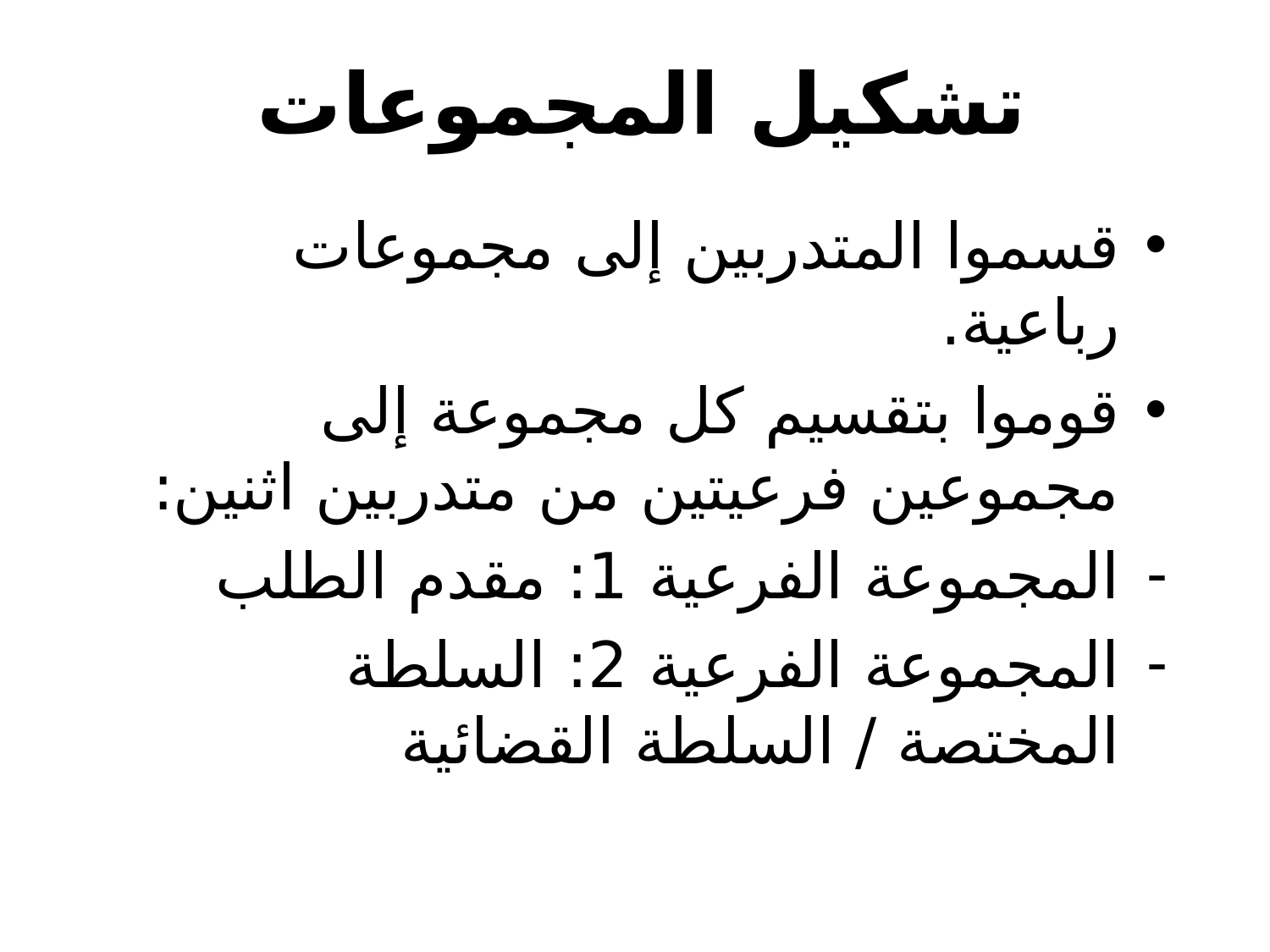

تشكيل المجموعات
قسموا المتدربين إلى مجموعات رباعية.
قوموا بتقسيم كل مجموعة إلى مجموعين فرعيتين من متدربين اثنين:
المجموعة الفرعية 1: مقدم الطلب
المجموعة الفرعية 2: السلطة المختصة / السلطة القضائية